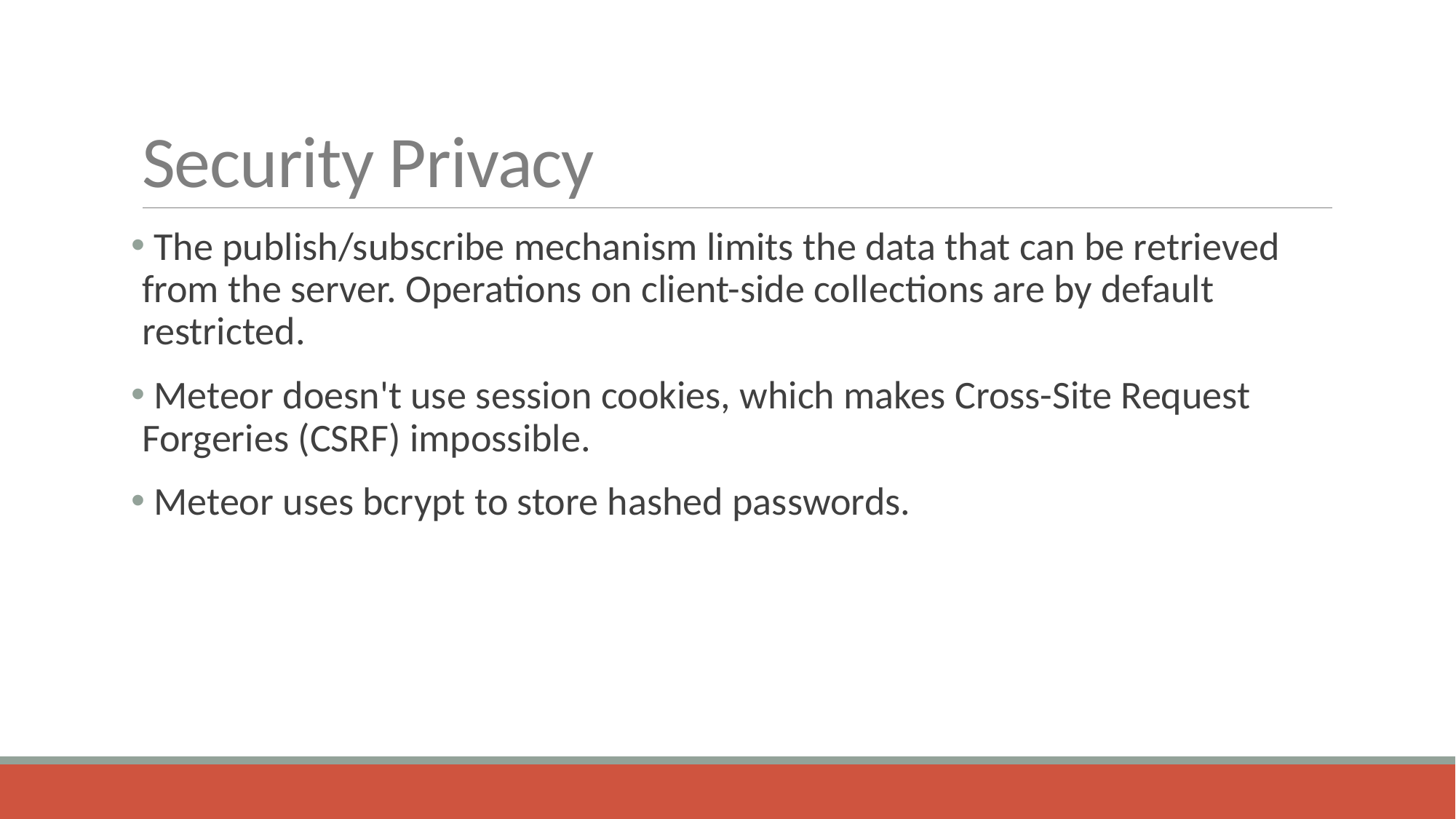

# Security Privacy
 The publish/subscribe mechanism limits the data that can be retrieved from the server. Operations on client-side collections are by default restricted.
 Meteor doesn't use session cookies, which makes Cross-Site Request Forgeries (CSRF) impossible.
 Meteor uses bcrypt to store hashed passwords.